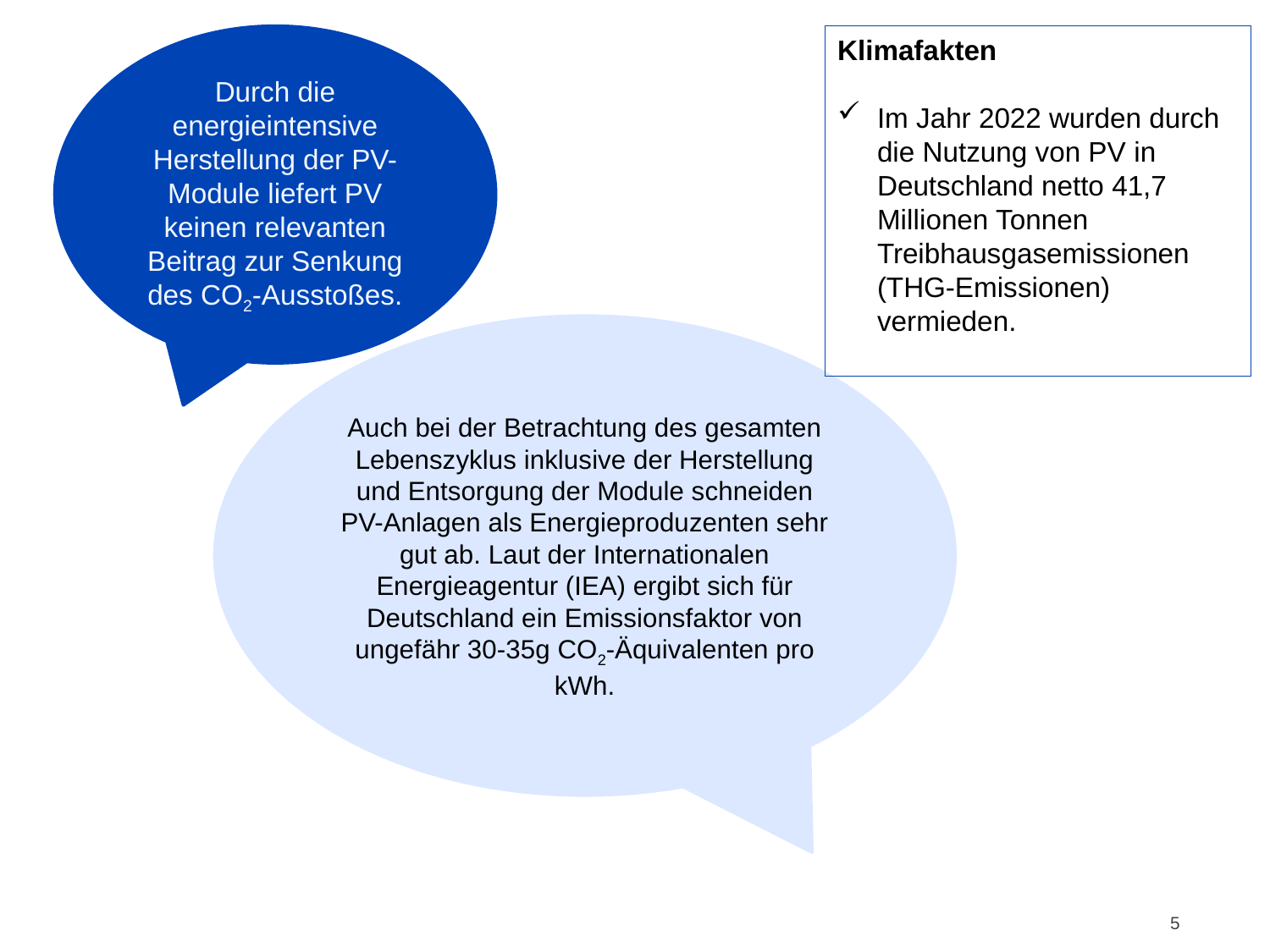

Durch die energieintensive Herstellung der PV-Module liefert PV keinen relevanten Beitrag zur Senkung des CO2-Ausstoßes.
Klimafakten

Im Jahr 2022 wurden durch die Nutzung von PV in Deutschland netto 41,7 Millionen Tonnen Treibhausgasemissionen (THG-Emissionen) vermieden.

# Argumente 6
Auch bei der Betrachtung des gesamten Lebenszyklus inklusive der Herstellung und Entsorgung der Module schneiden PV-Anlagen als Energieproduzenten sehr gut ab. Laut der Internationalen Energieagentur (IEA) ergibt sich für Deutschland ein Emissionsfaktor von ungefähr 30-35g CO2-Äquivalenten pro kWh.